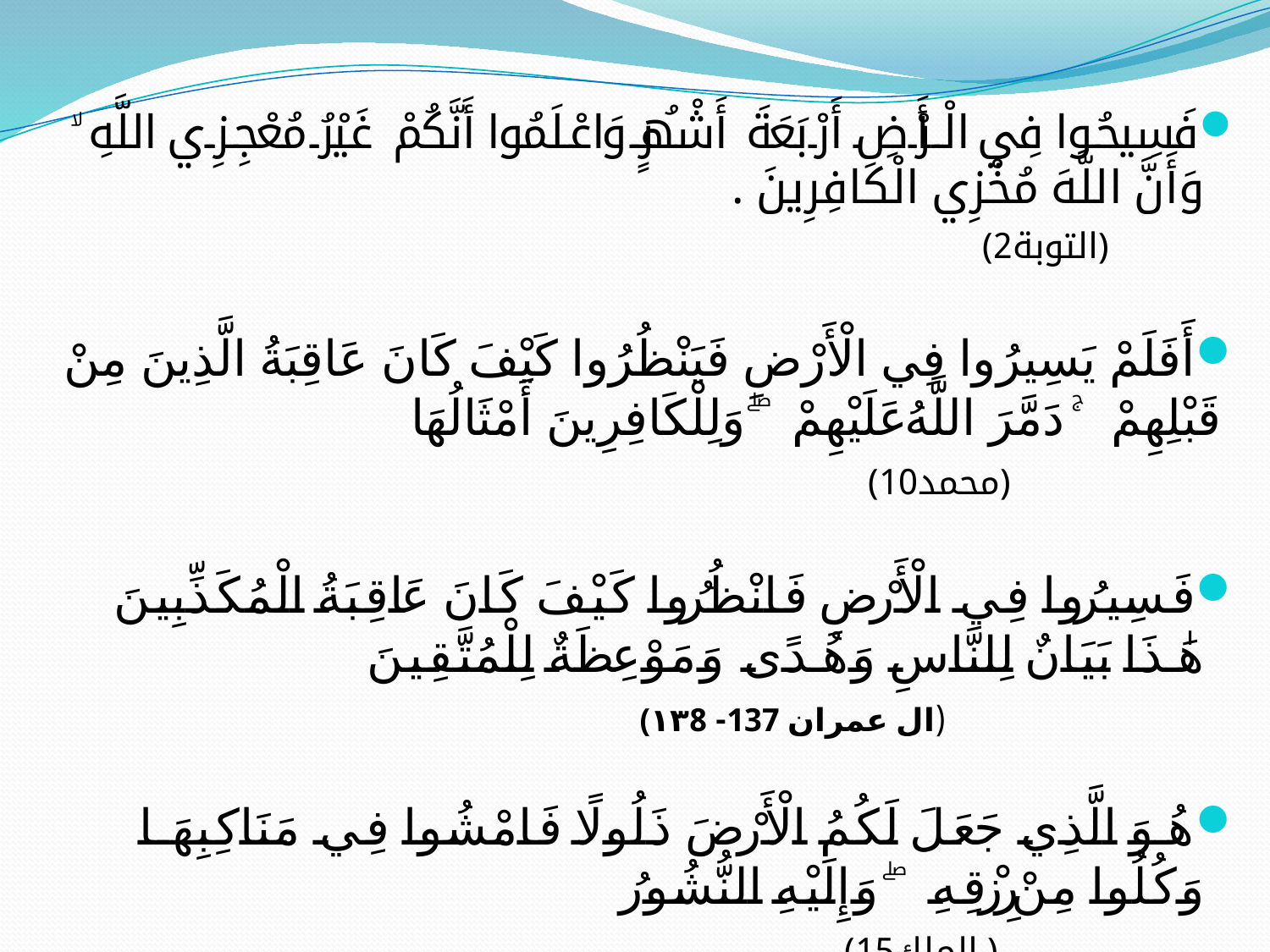

فَسِيحُوا فِي الْأَرْضِ أَرْبَعَةَ أَشْهُرٍ وَاعْلَمُوا أَنَّكُمْ غَيْرُ مُعْجِزِي اللَّهِ ۙ وَأَنَّ اللَّهَ مُخْزِي الْكَافِرِينَ .                                                                    ﴿التوبة2﴾

أَفَلَمْ يَسِيرُوا فِي الْأَرْضِ فَيَنْظُرُوا كَيْفَ كَانَ عَاقِبَةُ الَّذِينَ مِنْ قَبْلِهِمْ ۚ دَمَّرَ اللَّهُ عَلَيْهِمْ ۖ وَلِلْكَافِرِينَ أَمْثَالُهَا                                             ﴿محمد10﴾

فَسِيرُوا فِي الْأَرْضِ فَانْظُرُوا كَيْفَ كَانَ عَاقِبَةُ الْمُكَذِّبِينَ هَٰذَا بَيَانٌ لِلنَّاسِ وَهُدًى وَمَوْعِظَةٌ لِلْمُتَّقِينَ                                               (ال عمران 137- ١٣8﴾

هُوَ الَّذِي جَعَلَ لَكُمُ الْأَرْضَ ذَلُولًا فَامْشُوا فِي مَنَاكِبِهَا وَكُلُوا مِنْ رِزْقِهِ ۖ وَإِلَيْهِ النُّشُورُ                                                               ﴿ الملك15﴾
قُلْ سِيرُوا فِي الْأَرْضِ فَانْظُرُوا كَيْفَ كَانَ عَاقِبَةُ الَّذِينَ مِنْ قَبْلُ ۚ كَانَ أَكْثَرُهُمْ مُشْرِكِينَ                                                            ﴿الروم42﴾